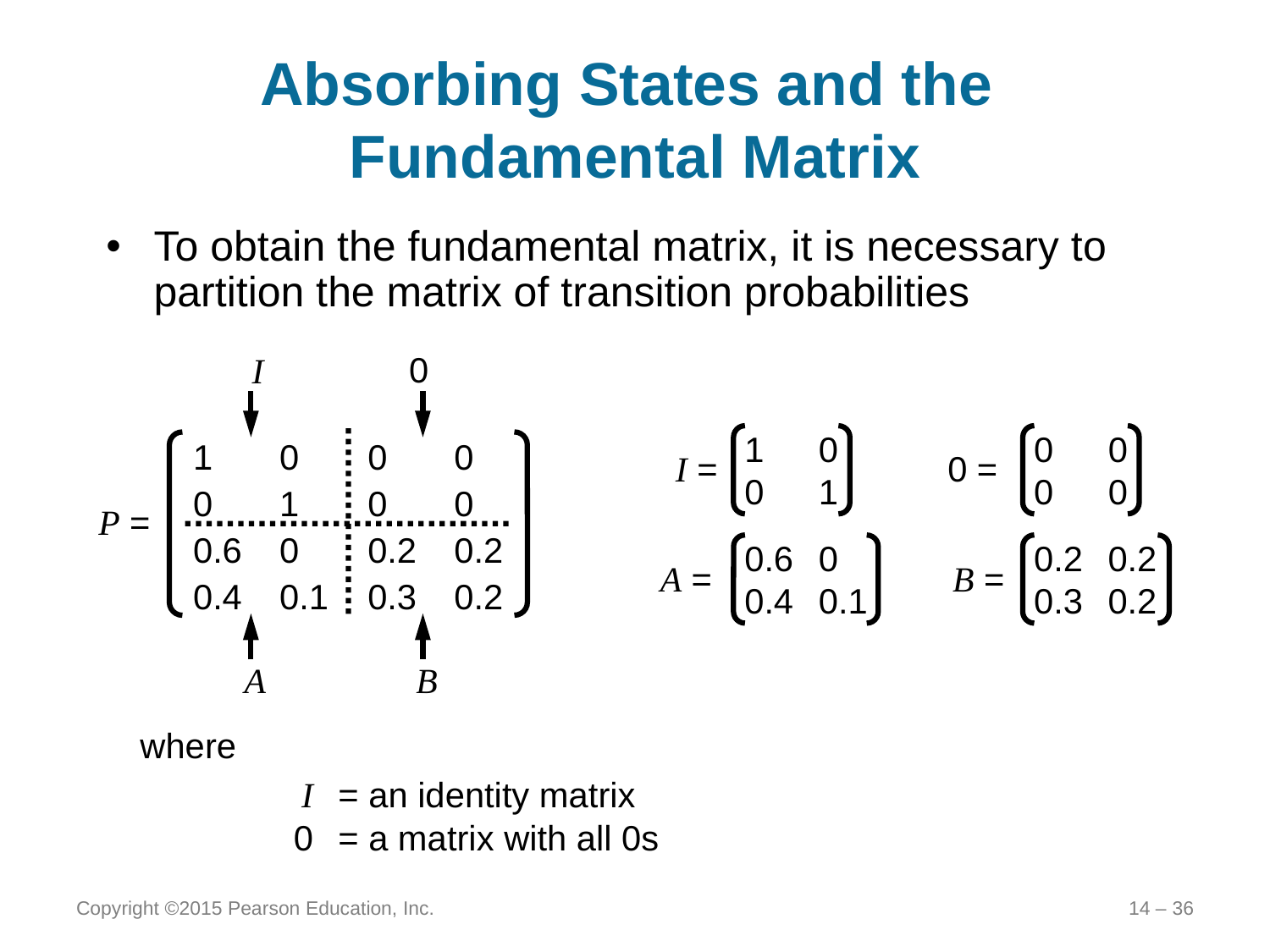

# Absorbing States and the Fundamental Matrix
To obtain the fundamental matrix, it is necessary to partition the matrix of transition probabilities
0
I

1	0	0	0
0	1	0	0
0.6	0	0.2	0.2
0.4	0.1	0.3	0.2

P =

A
B
1	0
0	1

I =
0	0
0	0

0 =
0.6	0
0.4	0.1
0.2	0.2
0.3	0.2

A =
B =
where
	I	= an identity matrix
	0	= a matrix with all 0s
Copyright ©2015 Pearson Education, Inc.
14 – 36